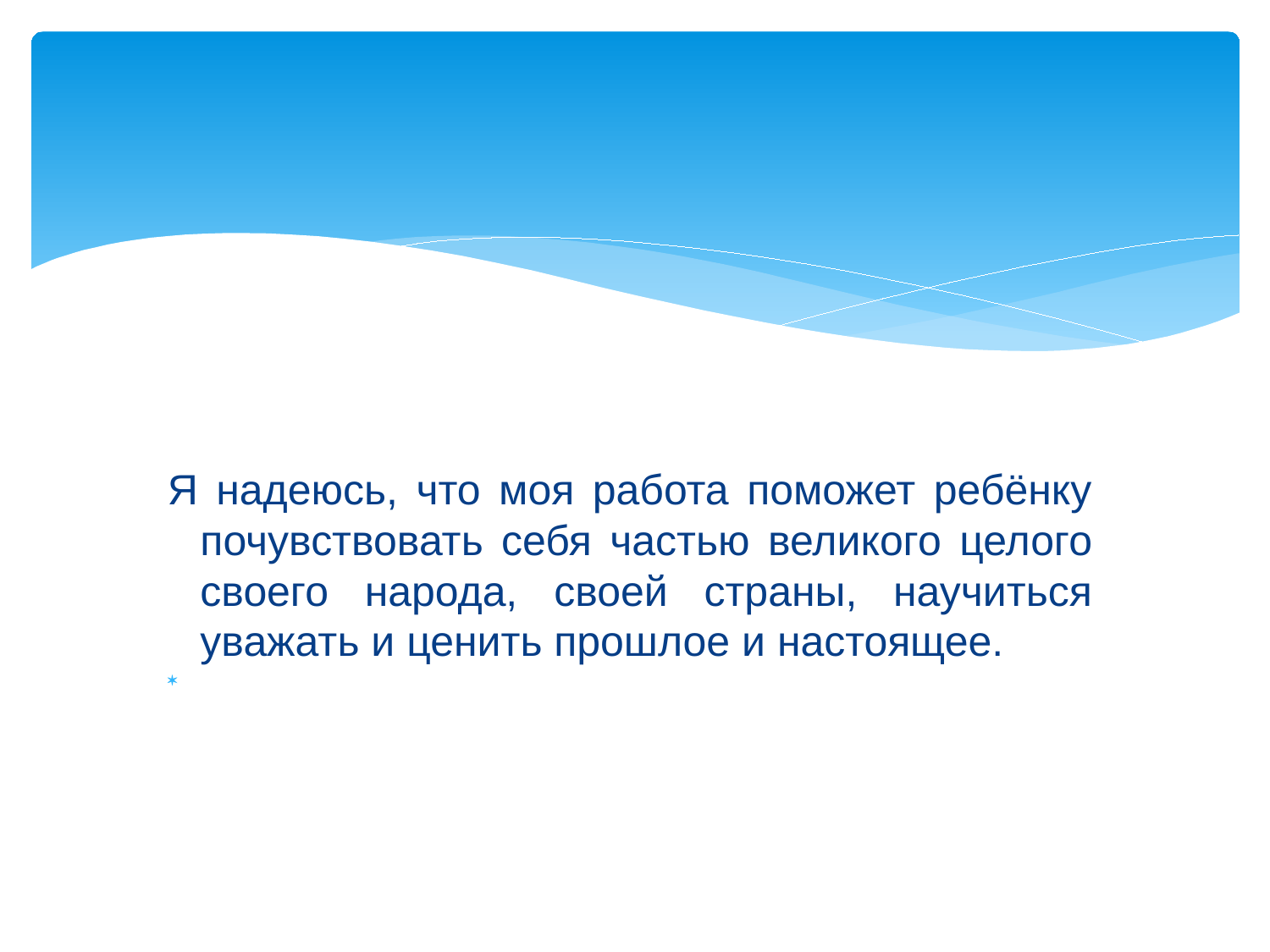

Я надеюсь, что моя работа поможет ребёнку почувствовать себя частью великого целого своего народа, своей страны, научиться уважать и ценить прошлое и настоящее.